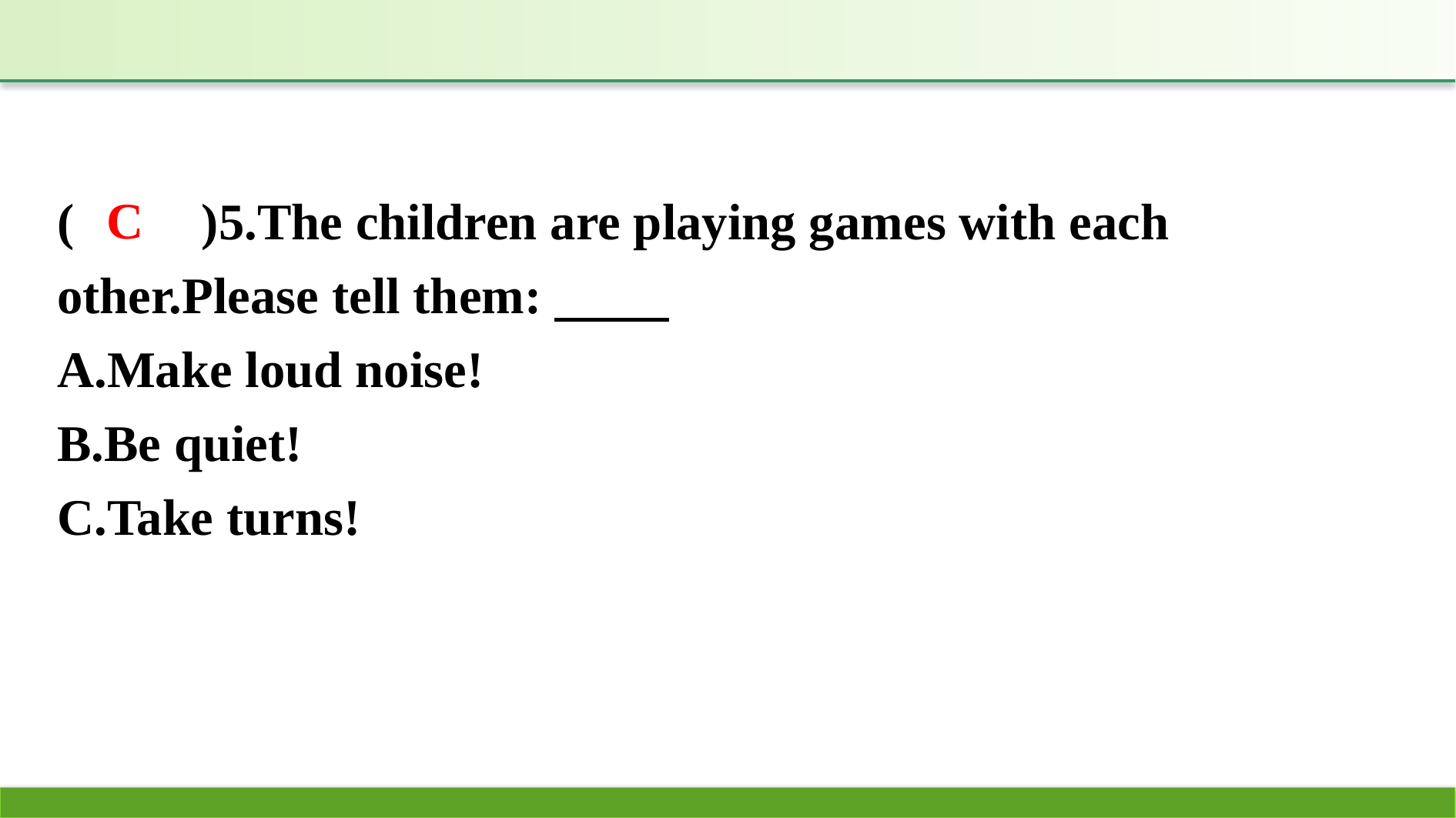

(　　)5.The children are playing games with each other.Please tell them:
A.Make loud noise!
B.Be quiet!
C.Take turns!
C